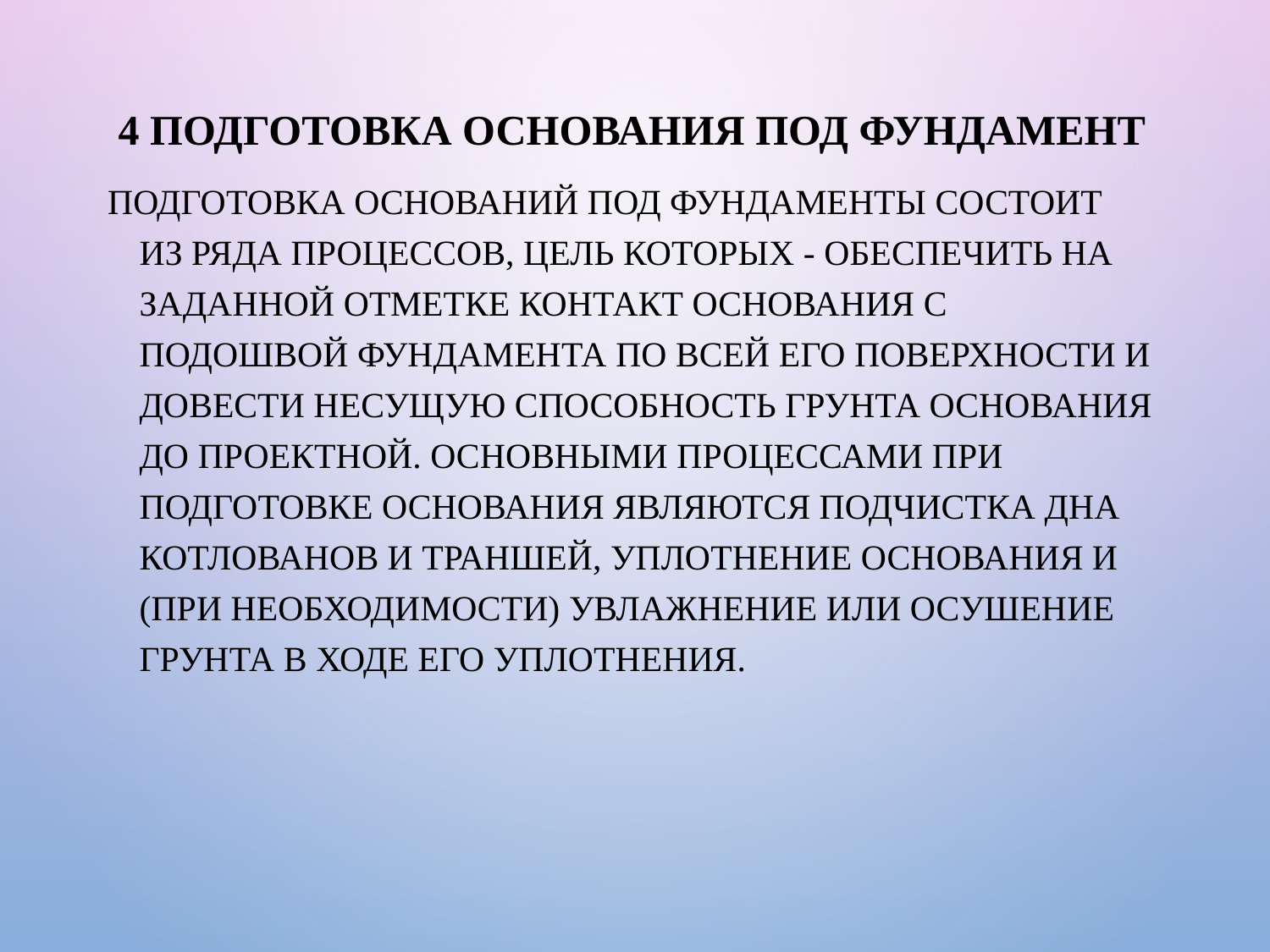

4 Подготовка основания под фундамент
Подготовка оснований под фундаменты состоит из ряда процессов, цель которых - обеспечить на заданной отметке контакт основания с подошвой фундамента по всей его поверхности и довести несущую способность грунта основания до проектной. Основными процессами при подготовке основания являются подчистка дна котлованов и траншей, уплотнение основания и (при необходимости) увлажнение или осушение грунта в ходе его уплотнения.